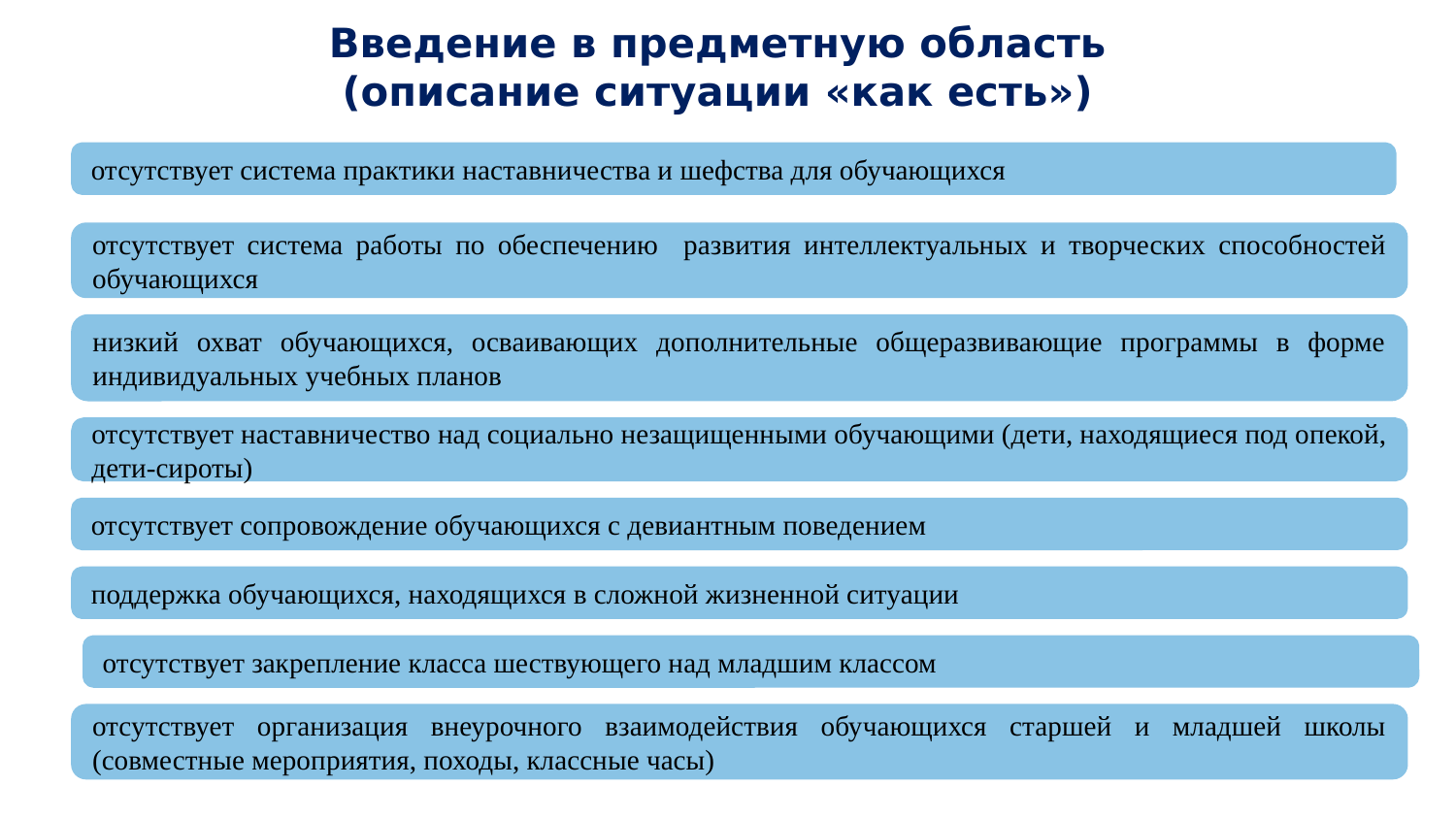

Введение в предметную область
(описание ситуации «как есть»)

отсутствует система практики наставничества и шефства для обучающихся
отсутствует система работы по обеспечению  развития интеллектуальных и творческих способностей обучающихся
низкий охват обучающихся, осваивающих дополнительные общеразвивающие программы в форме индивидуальных учебных планов
отсутствует наставничество над социально незащищенными обучающими (дети, находящиеся под опекой, дети-сироты)
отсутствует сопровождение обучающихся с девиантным поведением
поддержка обучающихся, находящихся в сложной жизненной ситуации
отсутствует закрепление класса шествующего над младшим классом
отсутствует организация внеурочного взаимодействия обучающихся старшей и младшей школы (совместные мероприятия, походы, классные часы)